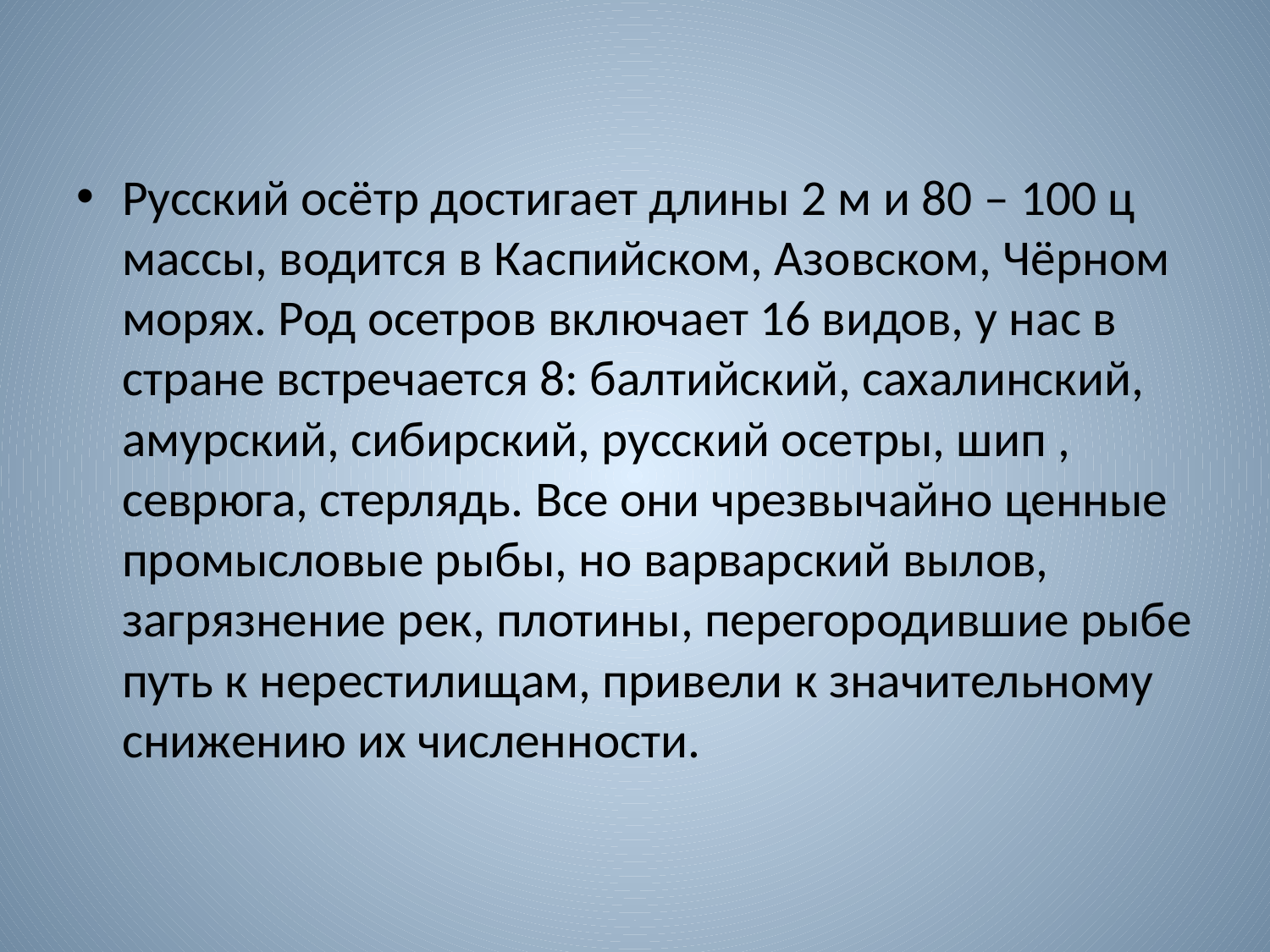

Русский осётр достигает длины 2 м и 80 – 100 ц массы, водится в Каспийском, Азовском, Чёрном морях. Род осетров включает 16 видов, у нас в стране встречается 8: балтийский, сахалинский, амурский, сибирский, русский осетры, шип , севрюга, стерлядь. Все они чрезвычайно ценные промысловые рыбы, но варварский вылов, загрязнение рек, плотины, перегородившие рыбе путь к нерестилищам, привели к значительному снижению их численности.